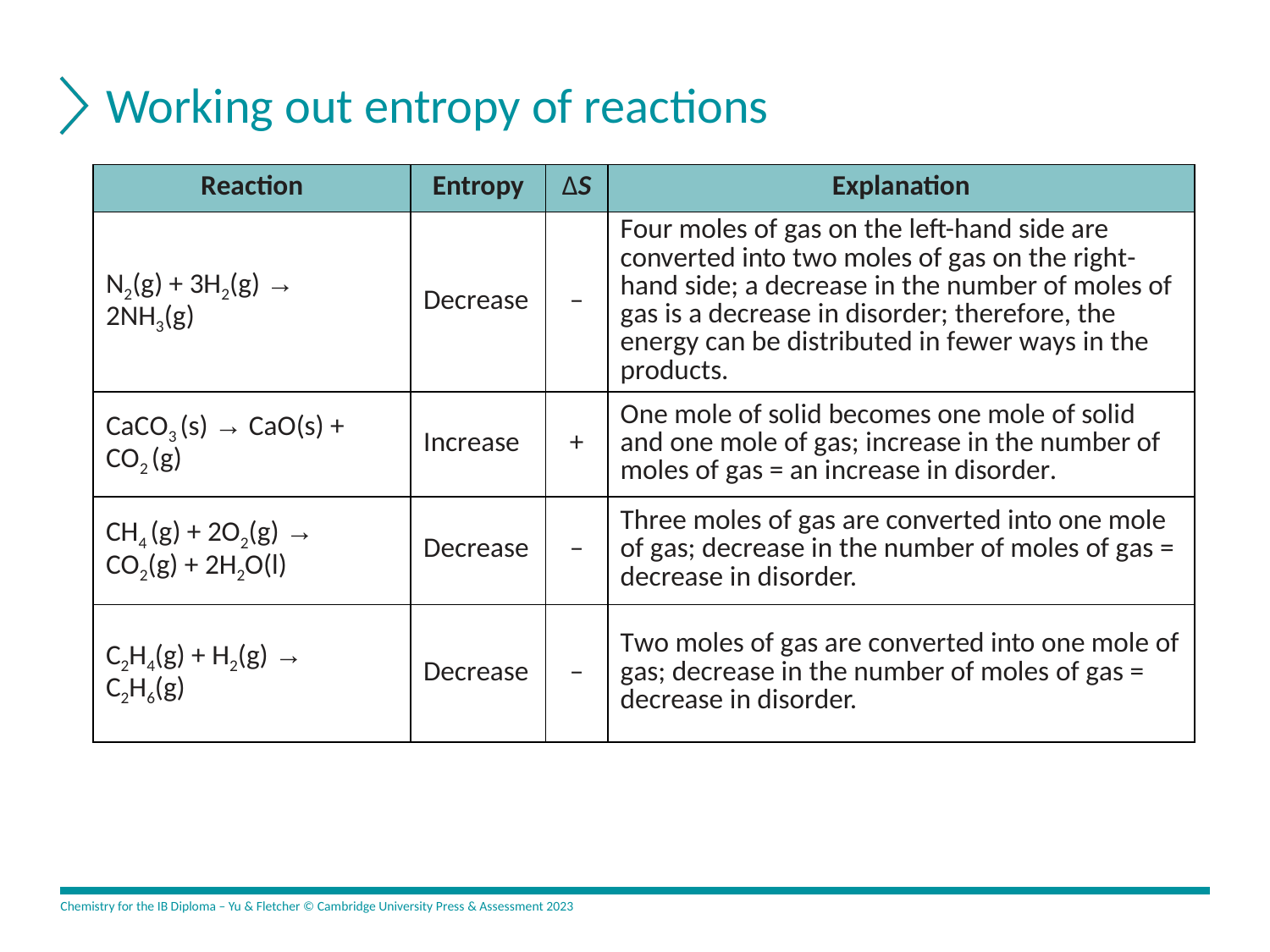

# Working out entropy of reactions
| Reaction | Entropy | ∆S | Explanation |
| --- | --- | --- | --- |
| N2(g) + 3H2(g) → 2NH3(g) | Decrease | – | Four moles of gas on the left-hand side are converted into two moles of gas on the right-hand side; a decrease in the number of moles of gas is a decrease in disorder; therefore, the energy can be distributed in fewer ways in the products. |
| CaCO3 (s) → CaO(s) + CO2 (g) | Increase | + | One mole of solid becomes one mole of solid and one mole of gas; increase in the number of moles of gas = an increase in disorder. |
| CH4 (g) + 2O2(g) → CO2(g) + 2H2O(l) | Decrease | – | Three moles of gas are converted into one mole of gas; decrease in the number of moles of gas = decrease in disorder. |
| C2H4(g) + H2(g) → C2H6(g) | Decrease | – | Two moles of gas are converted into one mole of gas; decrease in the number of moles of gas = decrease in disorder. |